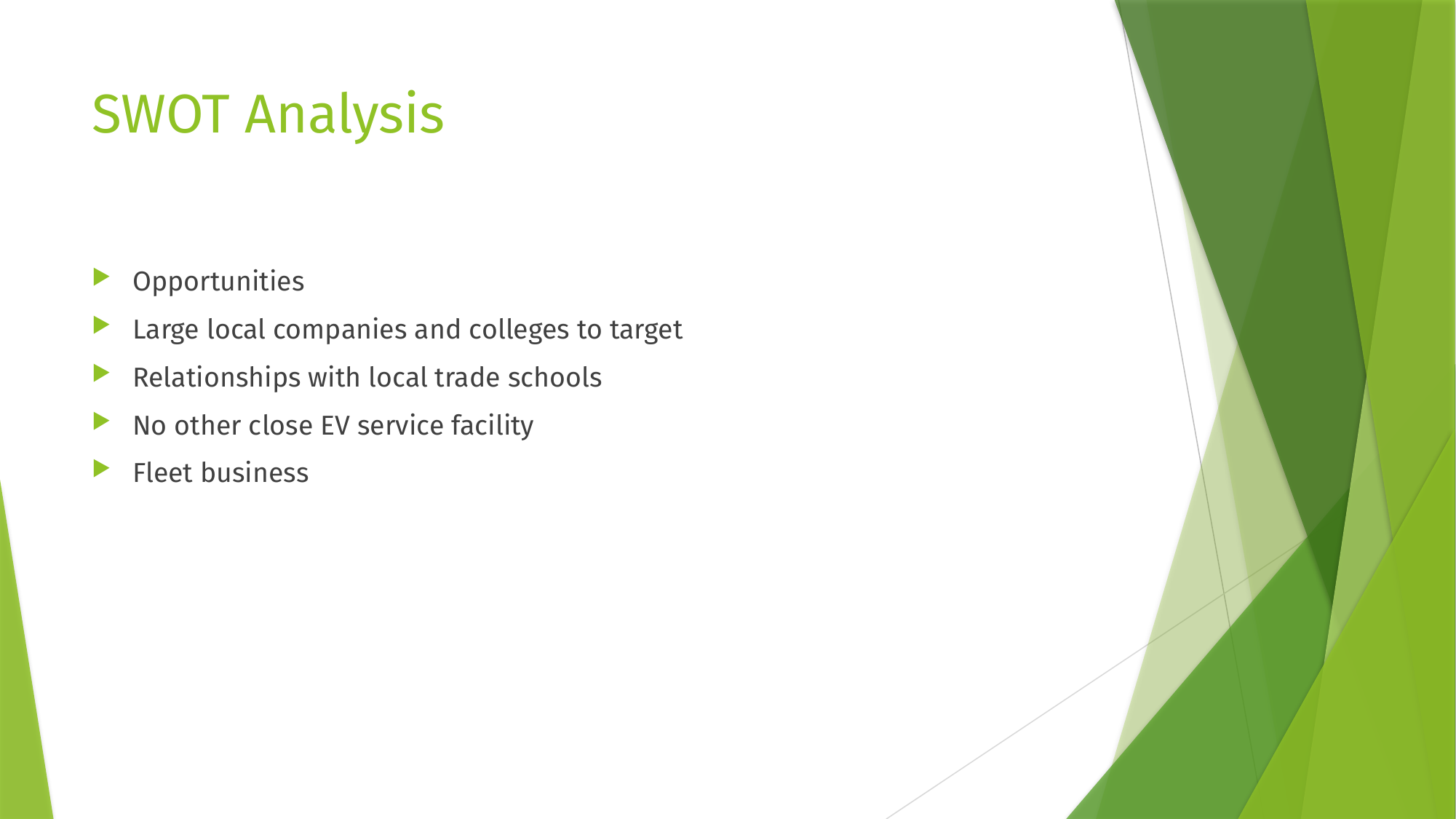

# SWOT Analysis
Opportunities
Large local companies and colleges to target
Relationships with local trade schools
No other close EV service facility
Fleet business